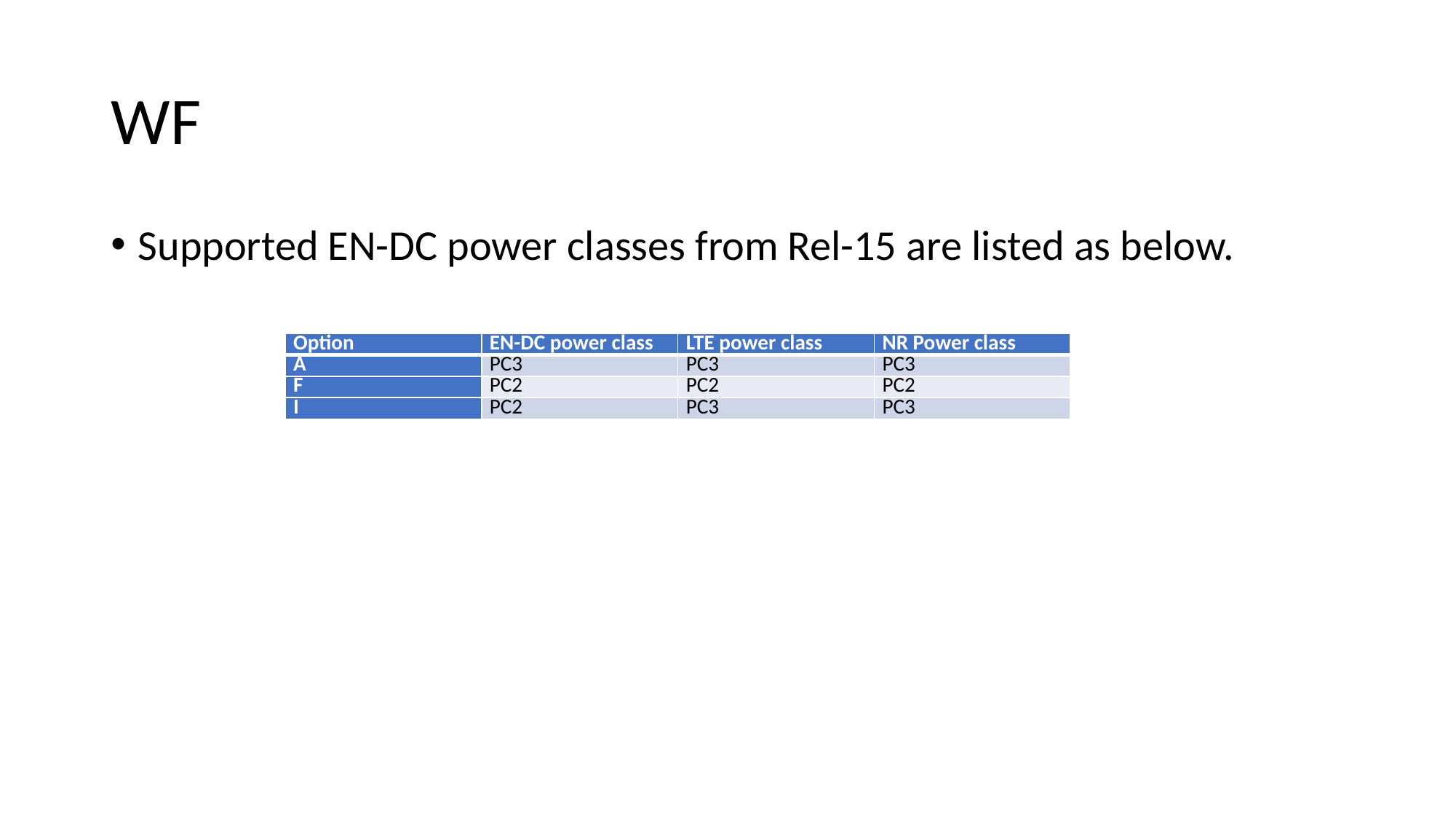

# WF
Supported EN-DC power classes from Rel-15 are listed as below.

| Option | EN-DC power class | LTE power class | NR Power class |
| --- | --- | --- | --- |
| A | PC3 | PC3 | PC3 |
| F | PC2 | PC2 | PC2 |
| I | PC2 | PC3 | PC3 |